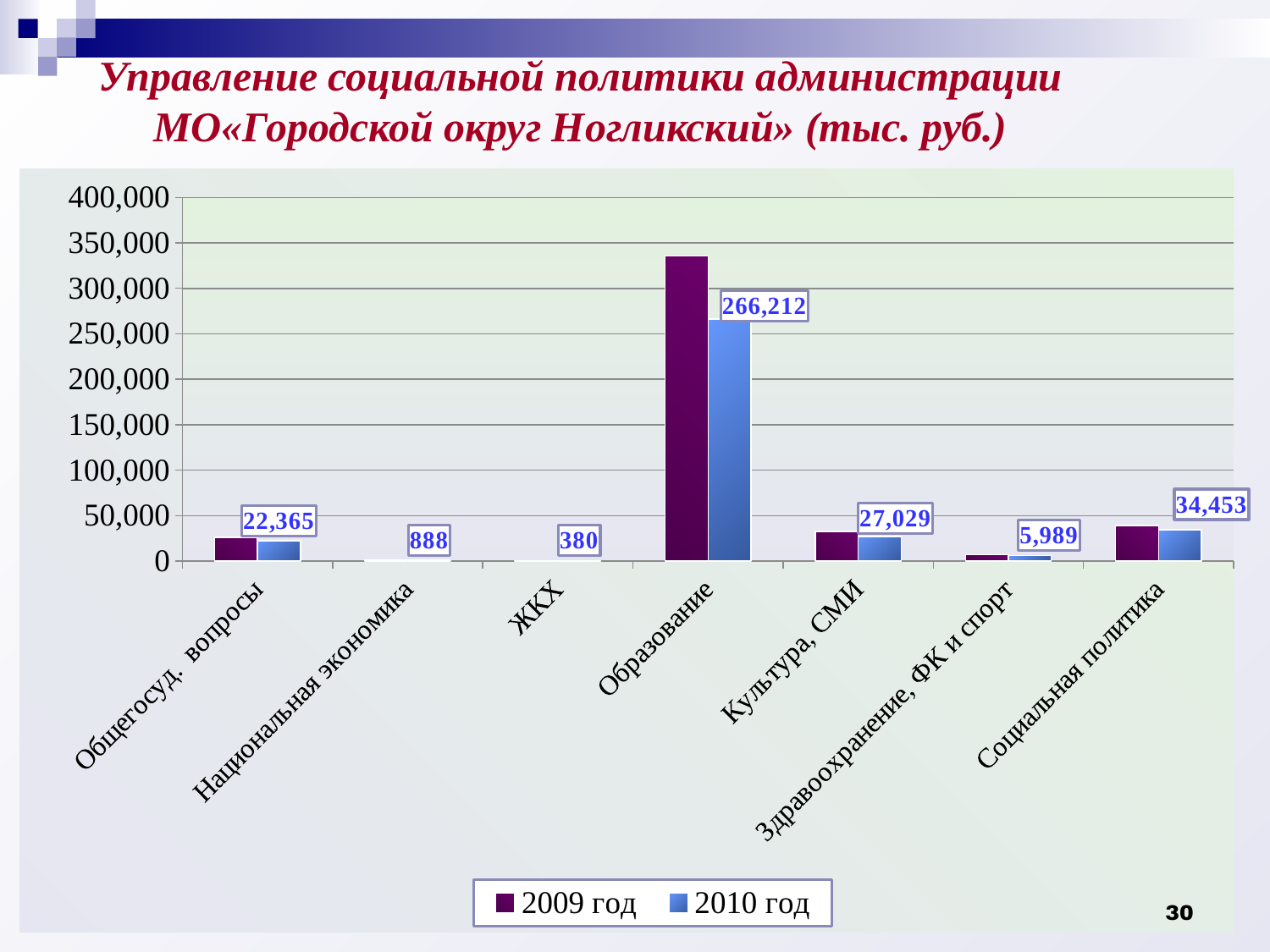

# Управление социальной политики администрации МО«Городской округ Ногликский» (тыс. руб.)

### Chart

| Category | 2009 год | 2010 год |
|---|---|---|
| Общегосуд.  вопросы | 26011.0 | 22365.0 |
| Национальная экономика | 1215.0 | 888.0 |
| ЖКХ | 350.0 | 380.0 |
| Образование | 335757.0 | 266212.0 |
| Культура, СМИ | 32475.0 | 27029.0 |
| Здравоохранение, ФК и спорт | 6857.0 | 5989.0 |
| Социальная политика | 39229.0 | 34453.0 |
30